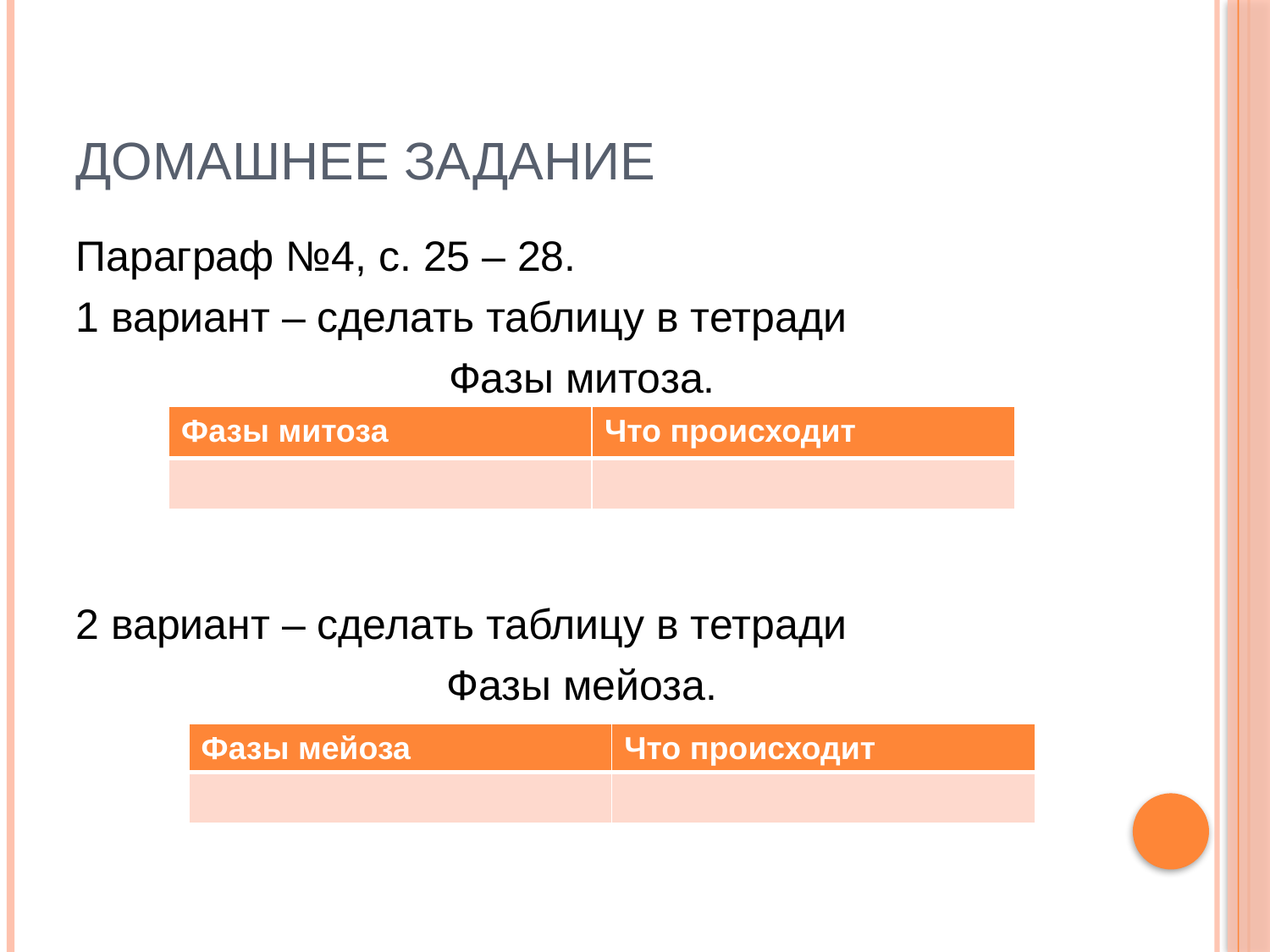

# Домашнее задание
Параграф №4, с. 25 – 28.
1 вариант – сделать таблицу в тетради
Фазы митоза.

2 вариант – сделать таблицу в тетради
Фазы мейоза.

| Фазы митоза | Что происходит |
| --- | --- |
|  |  |
| Фазы мейоза | Что происходит |
| --- | --- |
|  |  |